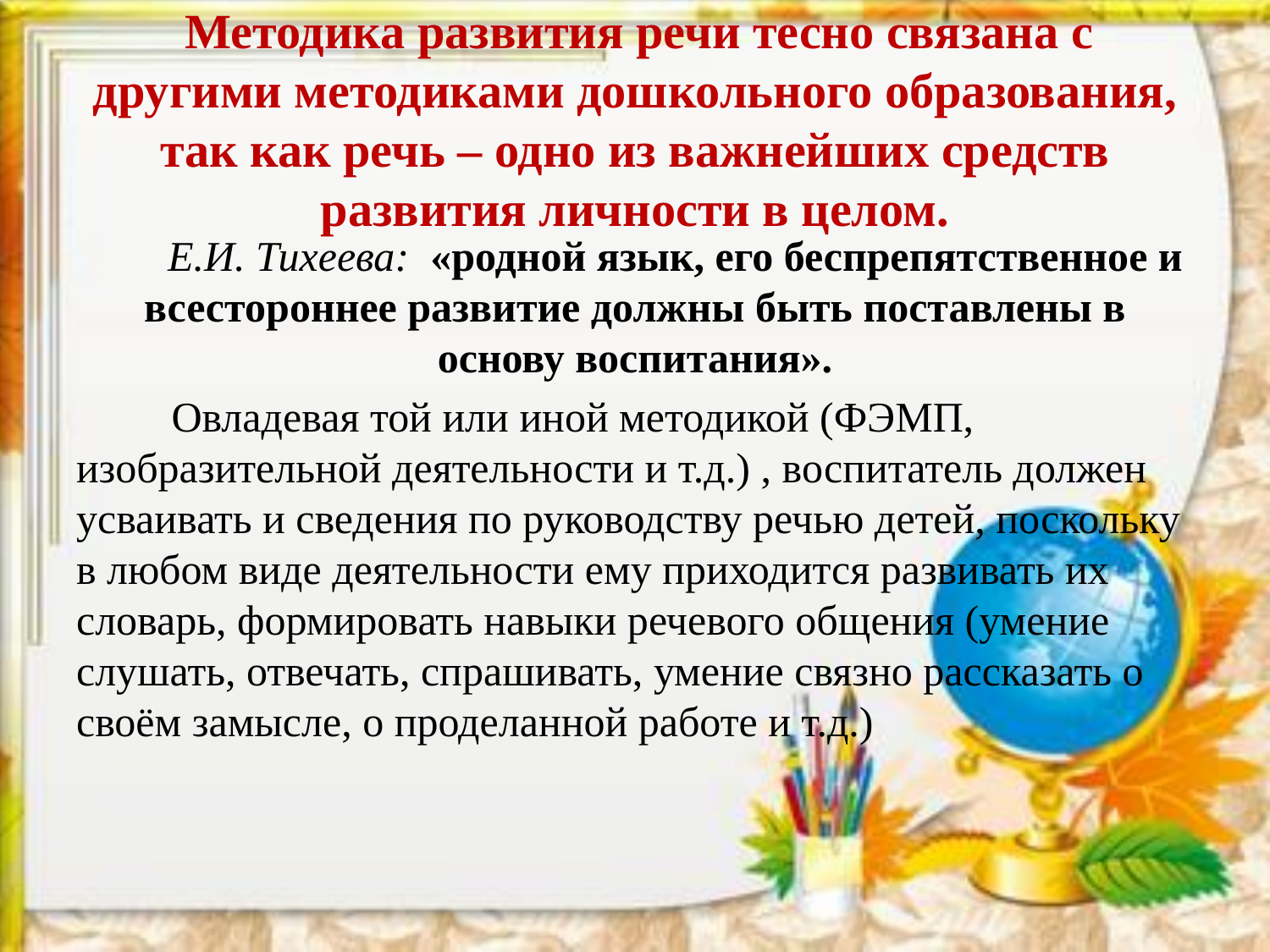

# Методика развития речи тесно связана с другими методиками дошкольного образования, так как речь – одно из важнейших средств развития личности в целом.
          Е.И. Тихеева:  «родной язык, его беспрепятственное и всестороннее развитие должны быть поставлены в основу воспитания».
         Овладевая той или иной методикой (ФЭМП, изобразительной деятельности и т.д.) , воспитатель должен усваивать и сведения по руководству речью детей, поскольку в любом виде деятельности ему приходится развивать их словарь, формировать навыки речевого общения (умение слушать, отвечать, спрашивать, умение связно рассказать о своём замысле, о проделанной работе и т.д.)